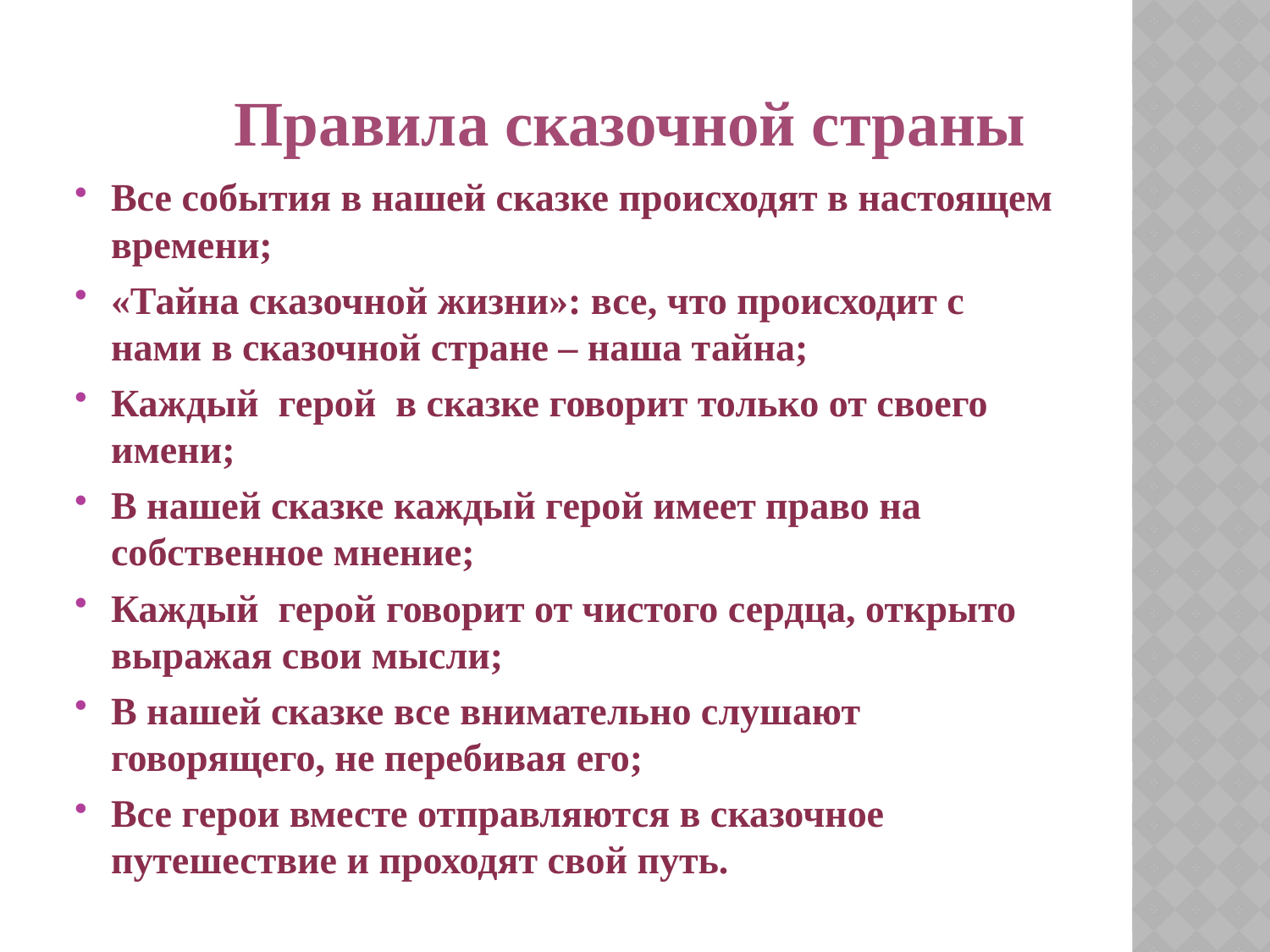

Во Вселенной, где блуждают тысячи Правила сказочной страны
#
Все события в нашей сказке происходят в настоящем времени;
«Тайна сказочной жизни»: все, что происходит с нами в сказочной стране – наша тайна;
Каждый  герой  в сказке говорит только от своего имени;
В нашей сказке каждый герой имеет право на собственное мнение;
Каждый  герой говорит от чистого сердца, открыто выражая свои мысли;
В нашей сказке все внимательно слушают говорящего, не перебивая его;
Все герои вместе отправляются в сказочное путешествие и проходят свой путь.